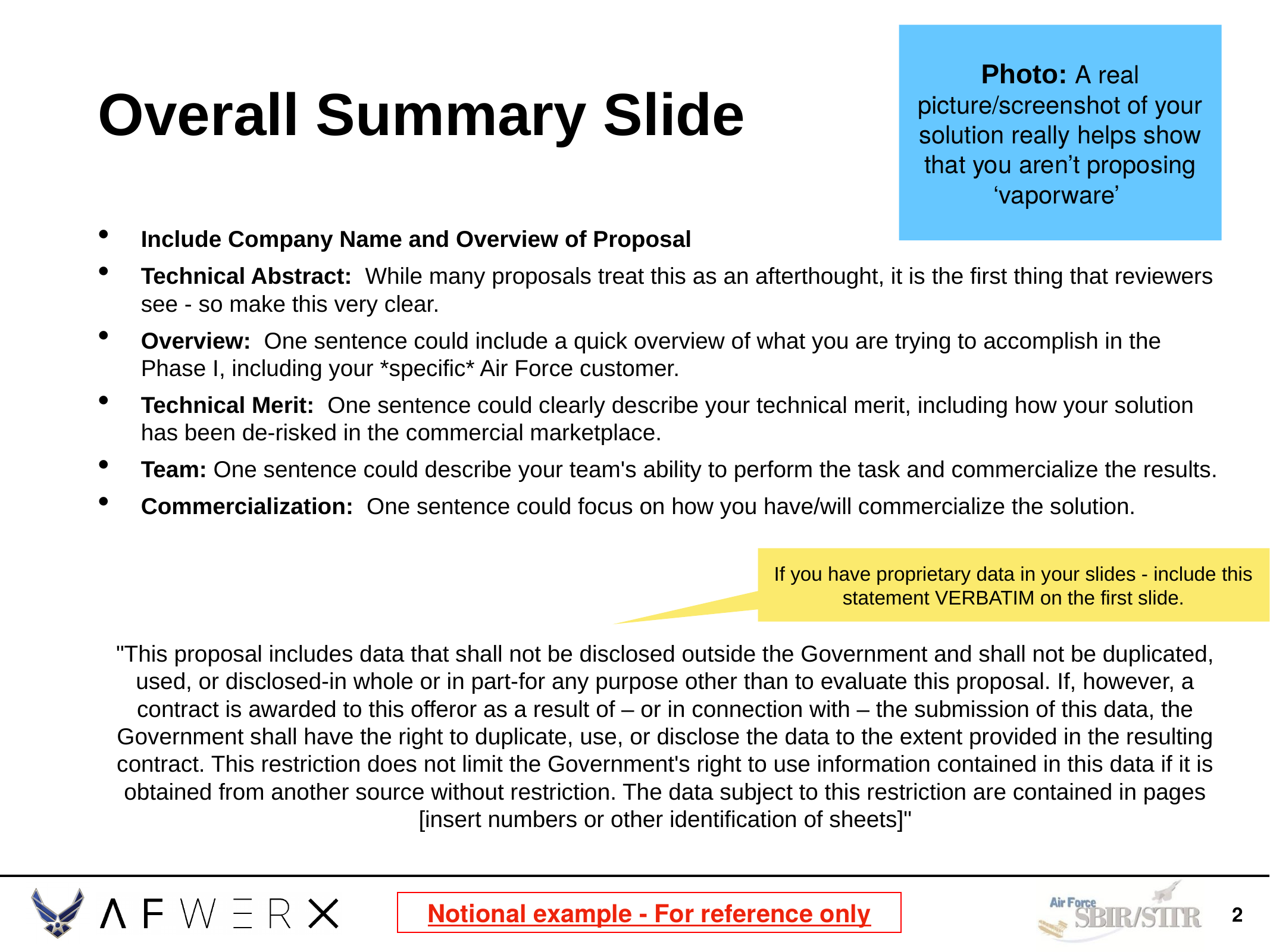

# Overall Summary Slide
Photo: A real picture/screenshot of your solution really helps show that you aren’t proposing ‘vaporware’
Include Company Name and Overview of Proposal
Technical Abstract:  While many proposals treat this as an afterthought, it is the first thing that reviewers see - so make this very clear.
Overview:  One sentence could include a quick overview of what you are trying to accomplish in the Phase I, including your *specific* Air Force customer.
Technical Merit:  One sentence could clearly describe your technical merit, including how your solution has been de-risked in the commercial marketplace.
Team: One sentence could describe your team's ability to perform the task and commercialize the results.
Commercialization:  One sentence could focus on how you have/will commercialize the solution.

"This proposal includes data that shall not be disclosed outside the Government and shall not be duplicated, used, or disclosed-in whole or in part-for any purpose other than to evaluate this proposal. If, however, a contract is awarded to this offeror as a result of – or in connection with – the submission of this data, the Government shall have the right to duplicate, use, or disclose the data to the extent provided in the resulting contract. This restriction does not limit the Government's right to use information contained in this data if it is obtained from another source without restriction. The data subject to this restriction are contained in pages [insert numbers or other identification of sheets]"
If you have proprietary data in your slides - include this statement VERBATIM on the first slide.